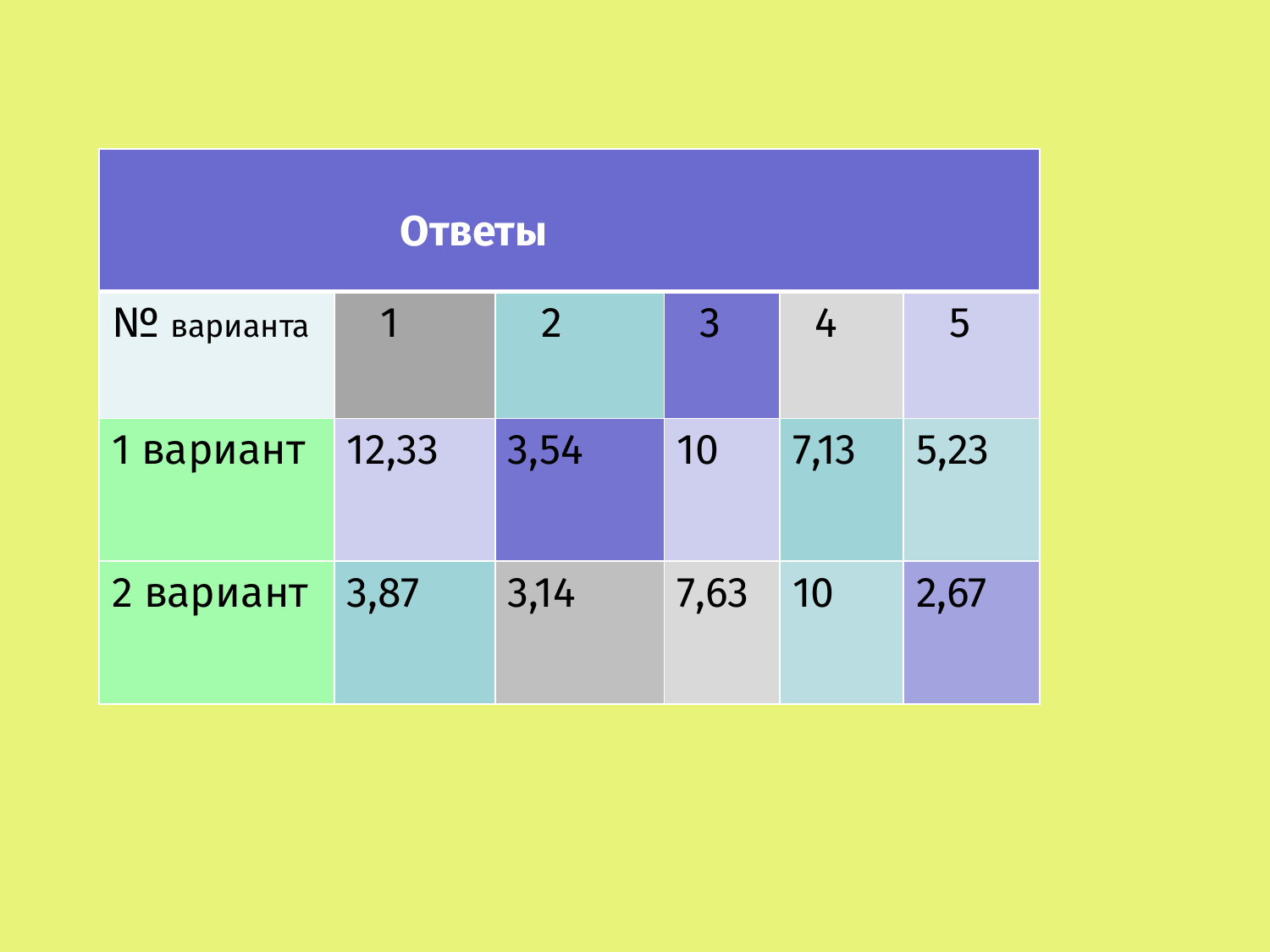

| Ответы |  |  |  |  |  |
| --- | --- | --- | --- | --- | --- |
| № варианта | 1 | 2 | 3 | 4 | 5 |
| 1 вариант | 12,33 | 3,54 | 10 | 7,13 | 5,23 |
| 2 вариант | 3,87 | 3,14 | 7,63 | 10 | 2,67 |